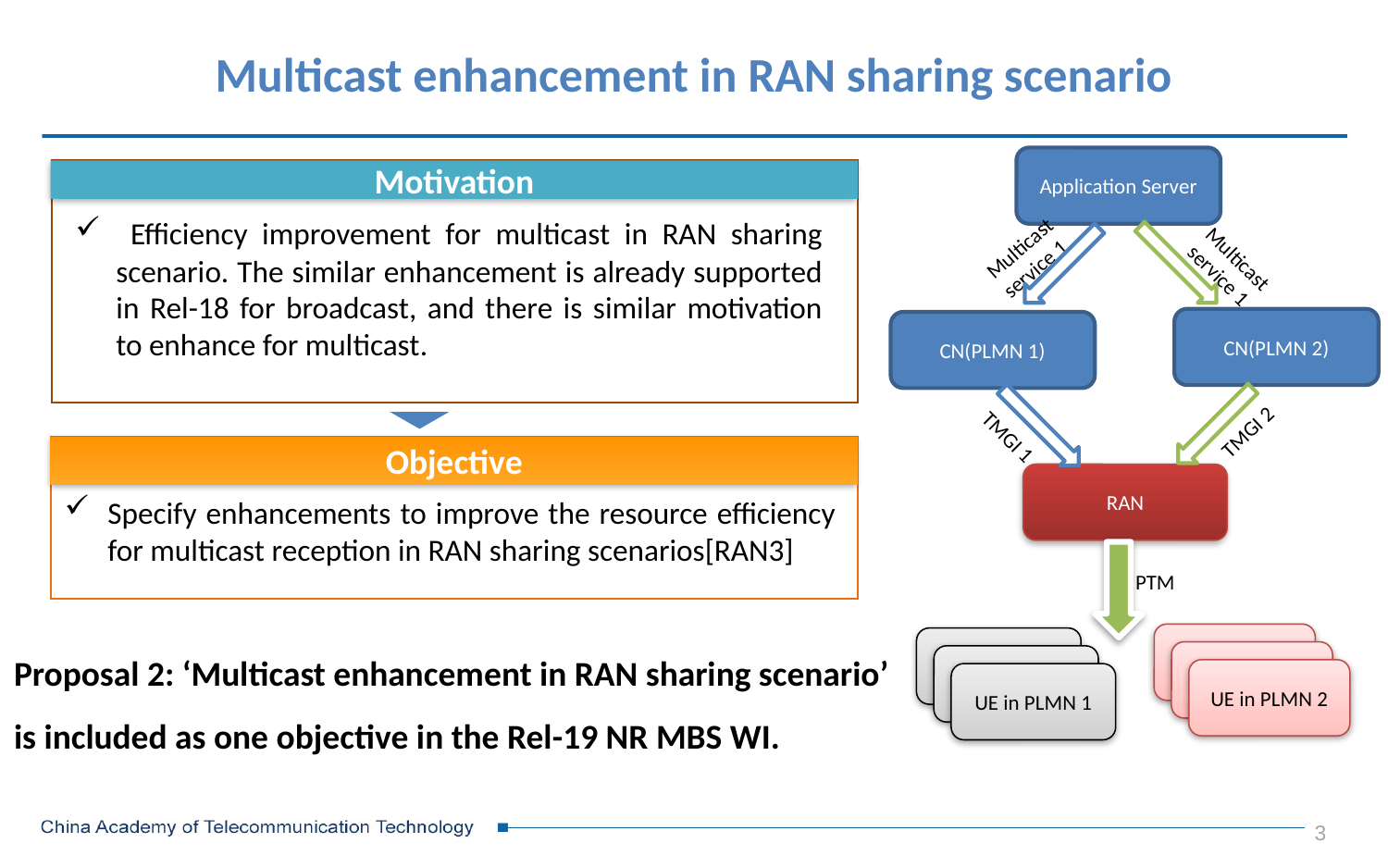

# Multicast enhancement in RAN sharing scenario
Application Server

Multicast service 1
Multicast service 1
CN(PLMN 2)
CN(PLMN 1)

TMGI 2
TMGI 1
RAN

PTM
UE in PLMN 2
UE in PLMN 1
UE in PLMN 2
UE in PLMN 1
UE in PLMN 2
UE in PLMN 1
Motivation

 Efficiency improvement for multicast in RAN sharing scenario. The similar enhancement is already supported in Rel-18 for broadcast, and there is similar motivation to enhance for multicast.

Objective

Specify enhancements to improve the resource efficiency for multicast reception in RAN sharing scenarios[RAN3]
Proposal 2: ‘Multicast enhancement in RAN sharing scenario’ is included as one objective in the Rel-19 NR MBS WI.
3